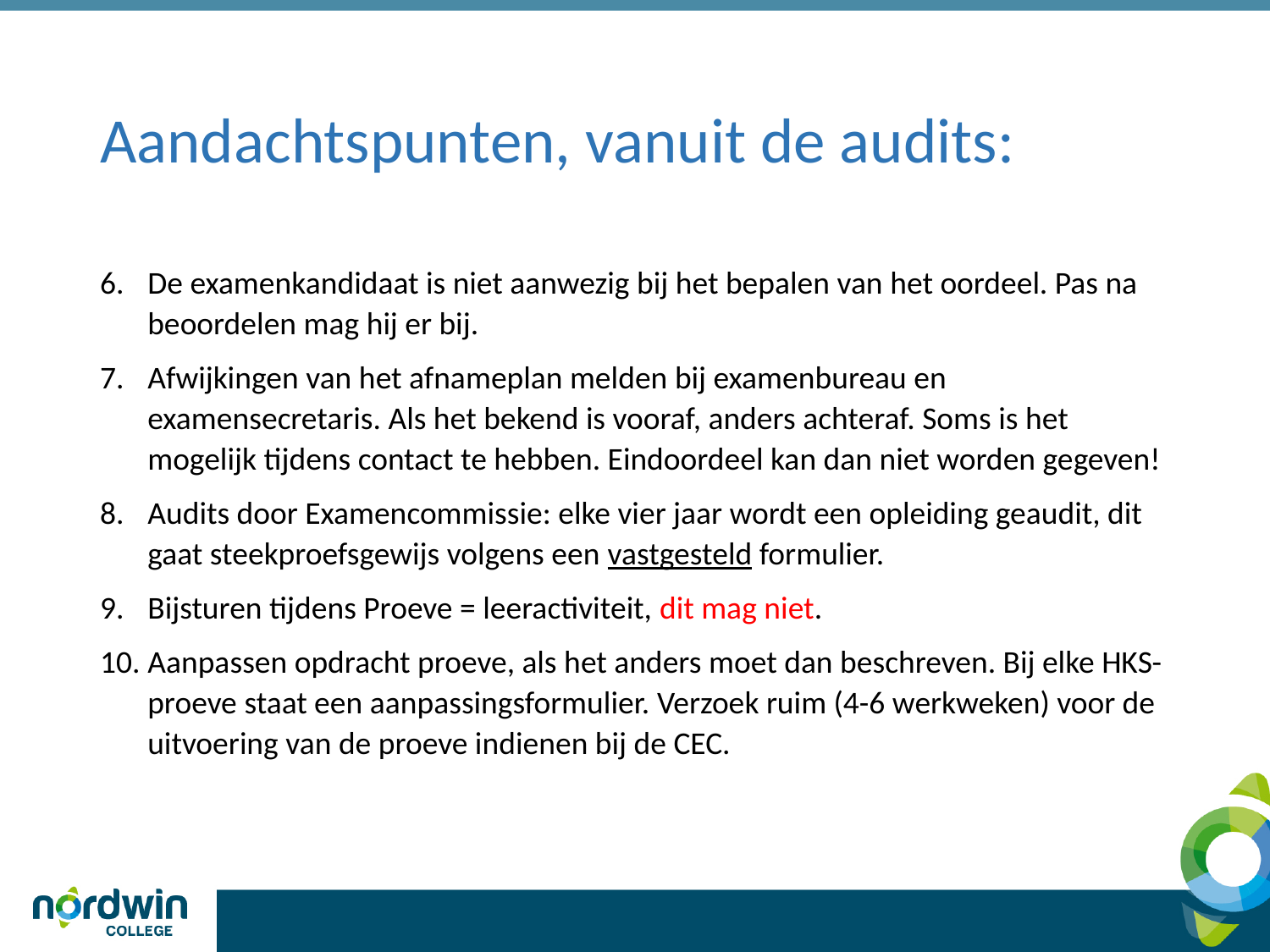

# Aandachtspunten, vanuit de audits:
De examenkandidaat is niet aanwezig bij het bepalen van het oordeel. Pas na beoordelen mag hij er bij.
Afwijkingen van het afnameplan melden bij examenbureau en examensecretaris. Als het bekend is vooraf, anders achteraf. Soms is het mogelijk tijdens contact te hebben. Eindoordeel kan dan niet worden gegeven!
Audits door Examencommissie: elke vier jaar wordt een opleiding geaudit, dit gaat steekproefsgewijs volgens een vastgesteld formulier.
Bijsturen tijdens Proeve = leeractiviteit, dit mag niet.
Aanpassen opdracht proeve, als het anders moet dan beschreven. Bij elke HKS-proeve staat een aanpassingsformulier. Verzoek ruim (4-6 werkweken) voor de uitvoering van de proeve indienen bij de CEC.